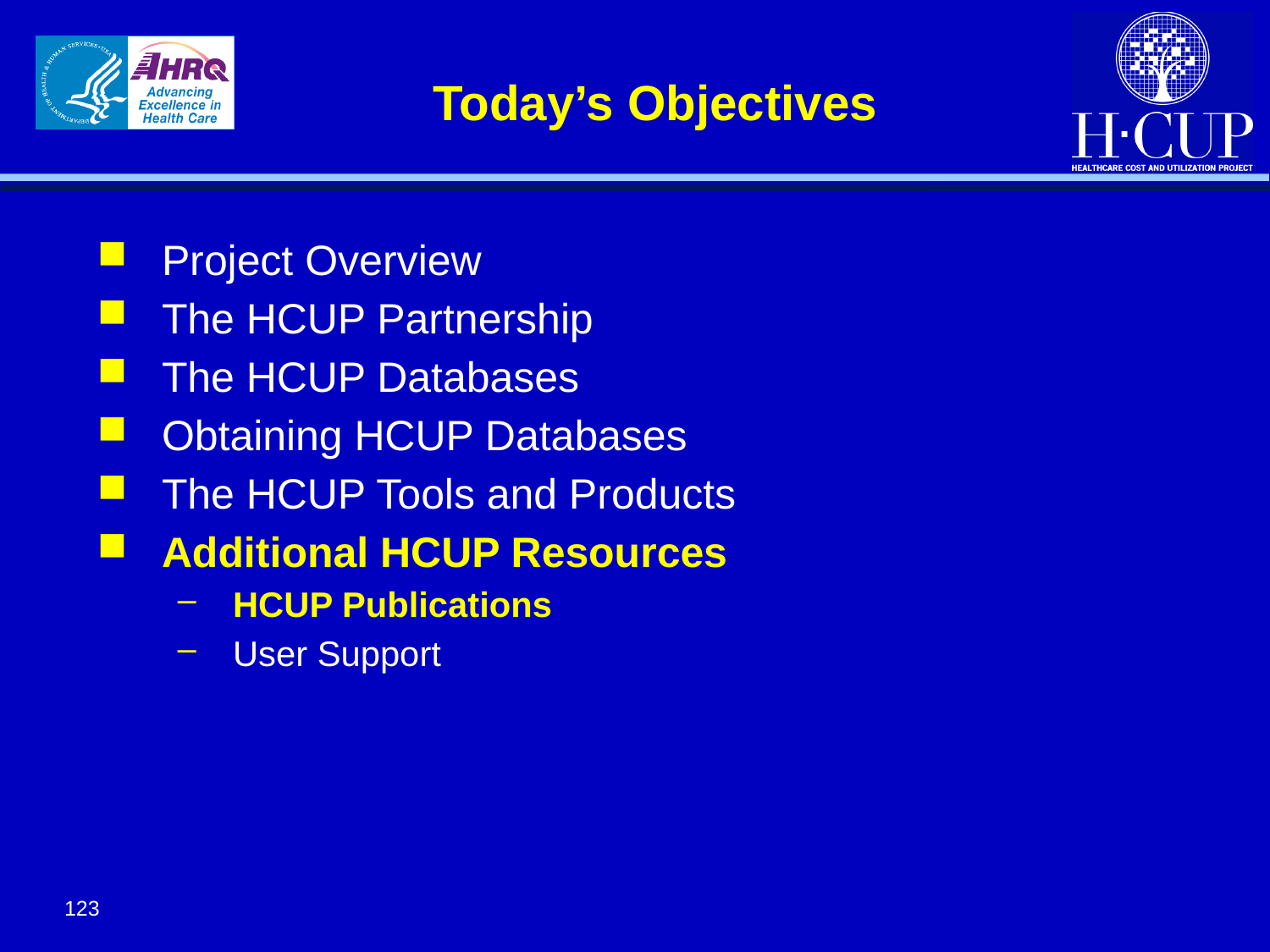

# Today’s Objectives
Project Overview
The HCUP Partnership
The HCUP Databases
Obtaining HCUP Databases
The HCUP Tools and Products
Additional HCUP Resources
HCUP Publications
User Support
123